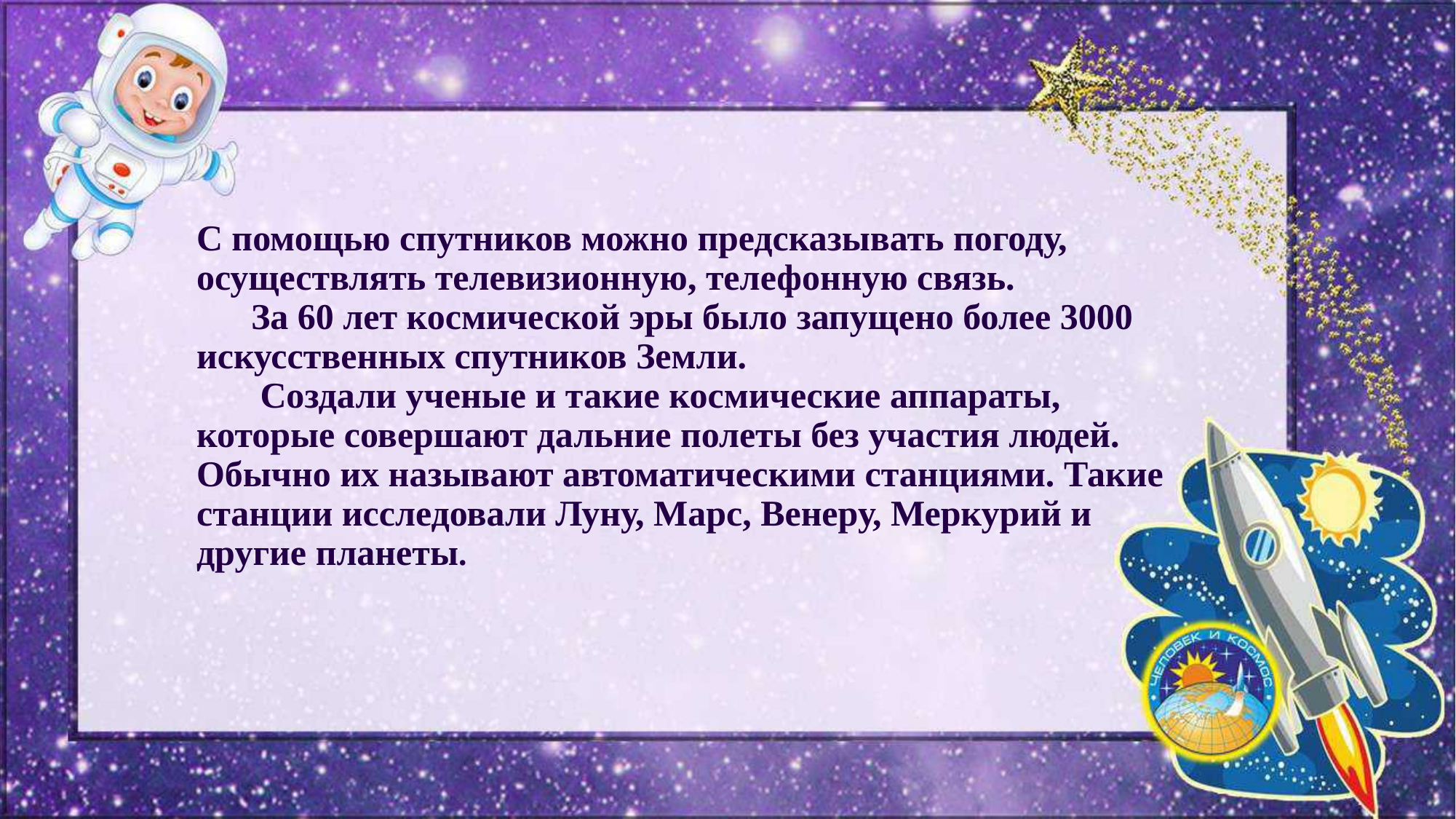

# С помощью спутников можно предсказывать погоду, осуществлять телевизионную, телефонную связь.       За 60 лет космической эры было запущено более 3000 искусственных спутников Земли.        Создали ученые и такие космические аппараты, которые совершают дальние полеты без участия людей. Обычно их называют автоматическими станциями. Такие станции исследовали Луну, Марс, Венеру, Меркурий и другие планеты.